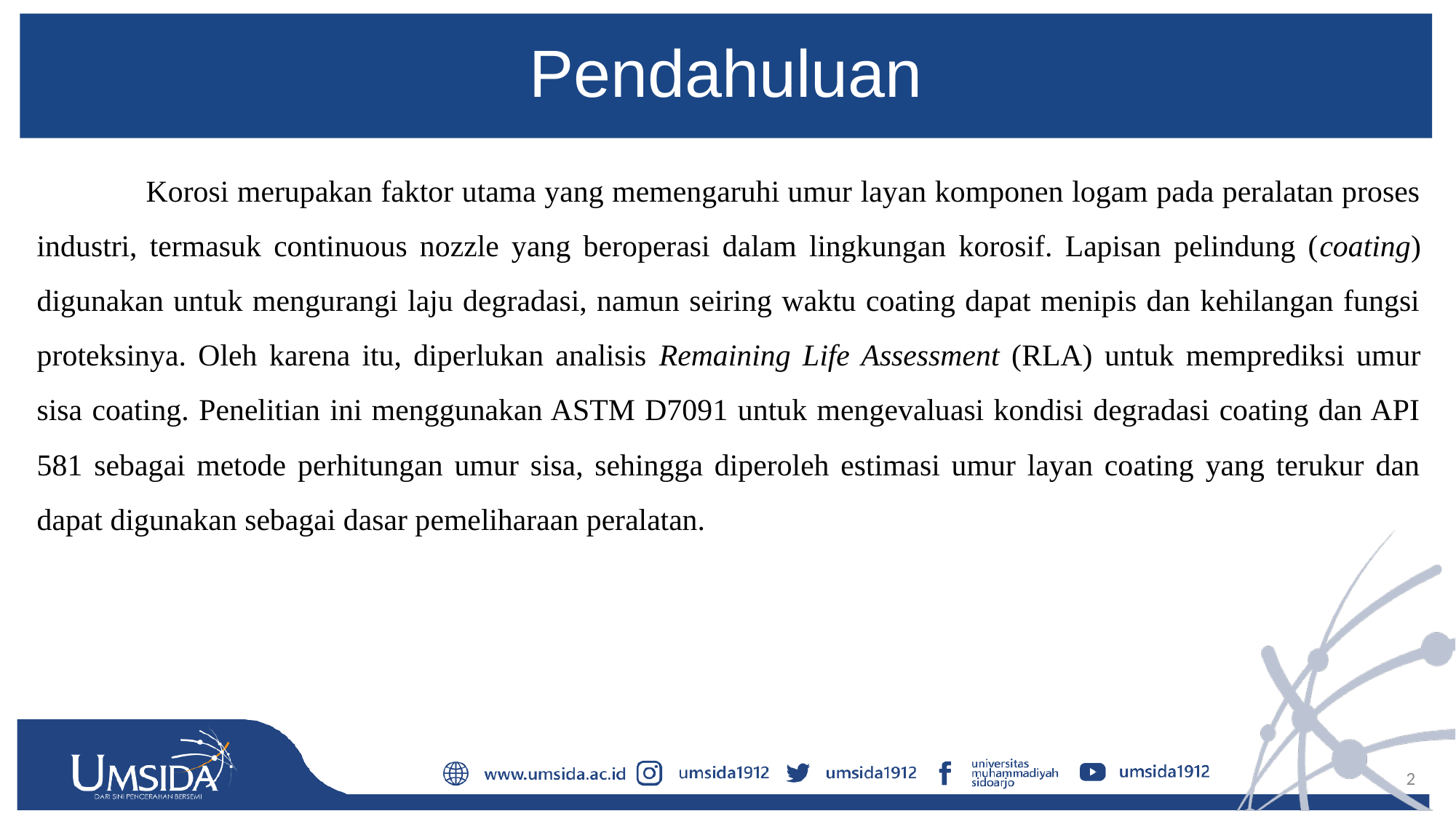

# Pendahuluan
	Korosi merupakan faktor utama yang memengaruhi umur layan komponen logam pada peralatan proses industri, termasuk continuous nozzle yang beroperasi dalam lingkungan korosif. Lapisan pelindung (coating) digunakan untuk mengurangi laju degradasi, namun seiring waktu coating dapat menipis dan kehilangan fungsi proteksinya. Oleh karena itu, diperlukan analisis Remaining Life Assessment (RLA) untuk memprediksi umur sisa coating. Penelitian ini menggunakan ASTM D7091 untuk mengevaluasi kondisi degradasi coating dan API 581 sebagai metode perhitungan umur sisa, sehingga diperoleh estimasi umur layan coating yang terukur dan dapat digunakan sebagai dasar pemeliharaan peralatan.